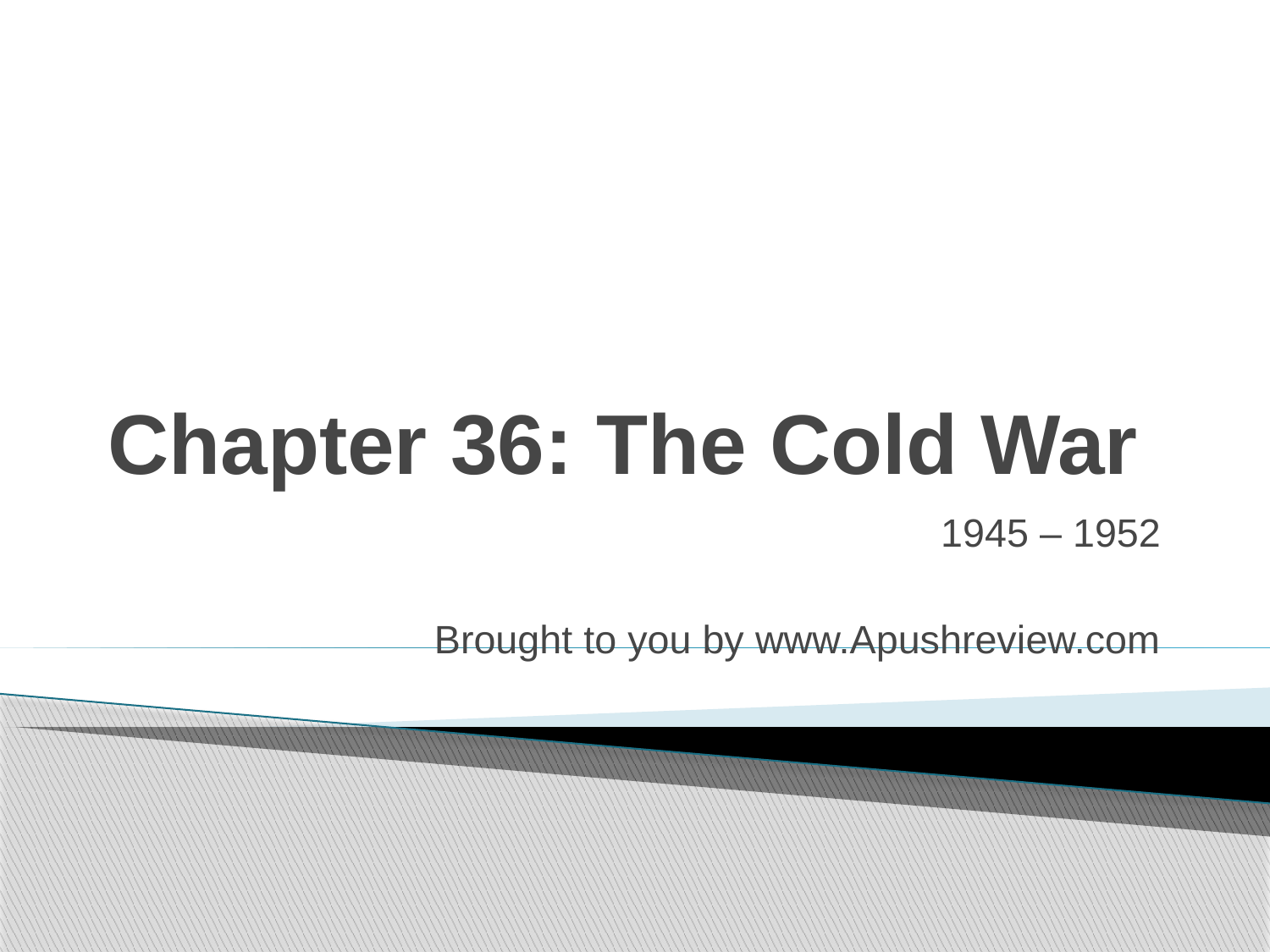

# Chapter 36: The Cold War
1945 – 1952

Brought to you by www.Apushreview.com